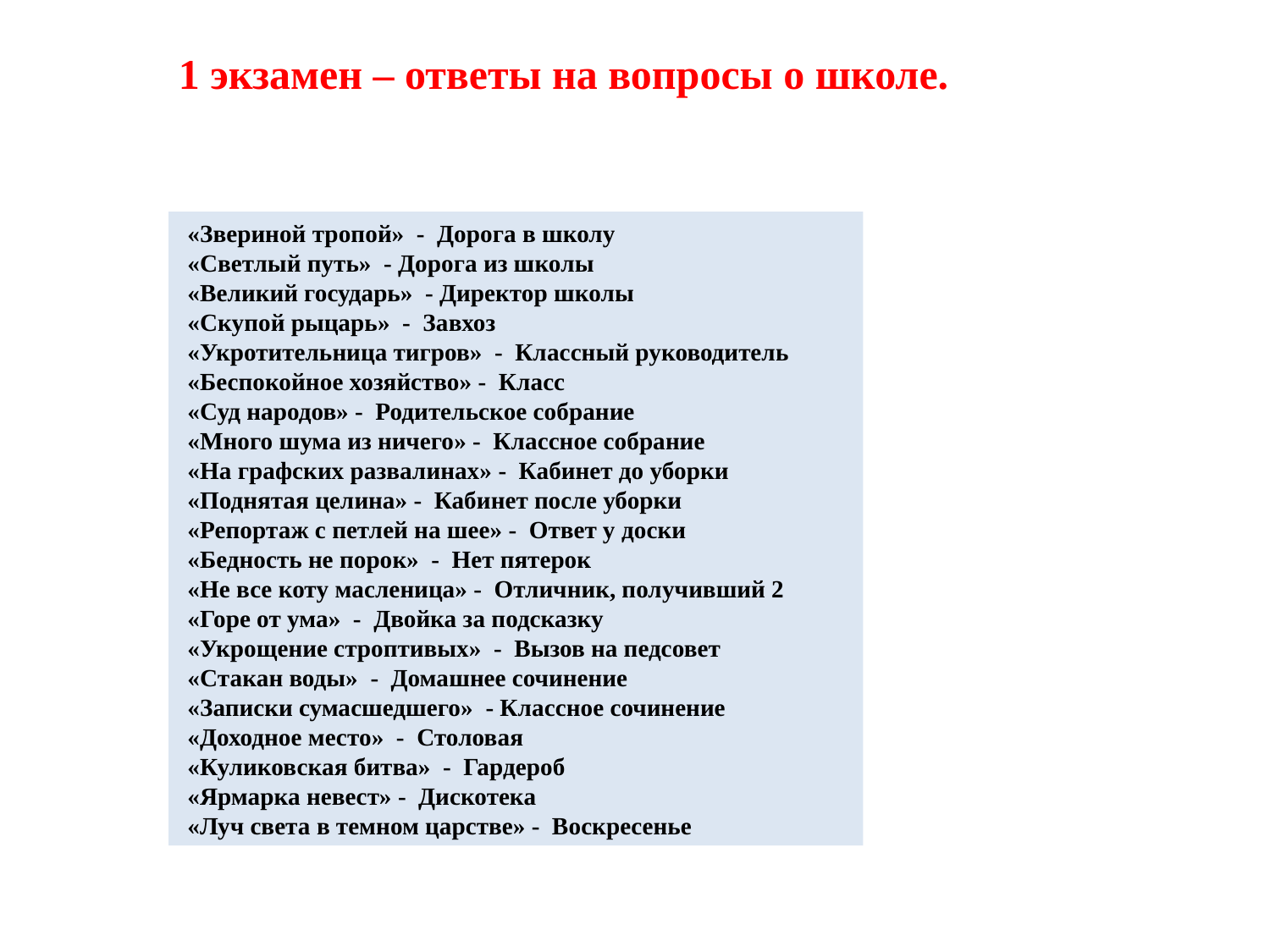

1 экзамен – ответы на вопросы о школе.

 «Звериной тропой»  -  Дорога в школу
 «Светлый путь»  - Дорога из школы
 «Великий государь»  - Директор школы
 «Скупой рыцарь»  -  Завхоз
 «Укротительница тигров»  -  Классный руководитель
 «Беспокойное хозяйство» -  Класс
 «Суд народов» -  Родительское собрание
 «Много шума из ничего» -  Классное собрание
 «На графских развалинах» -  Кабинет до уборки
 «Поднятая целина» -  Кабинет после уборки
 «Репортаж с петлей на шее» -  Ответ у доски
 «Бедность не порок»  -  Нет пятерок
 «Не все коту масленица» -  Отличник, получивший 2
 «Горе от ума»  -  Двойка за подсказку
 «Укрощение строптивых»  -  Вызов на педсовет
 «Стакан воды»  -  Домашнее сочинение
 «Записки сумасшедшего»  - Классное сочинение
 «Доходное место»  -  Столовая
 «Куликовская битва»  -  Гардероб
 «Ярмарка невест» -  Дискотека
 «Луч света в темном царстве» -  Воскресенье